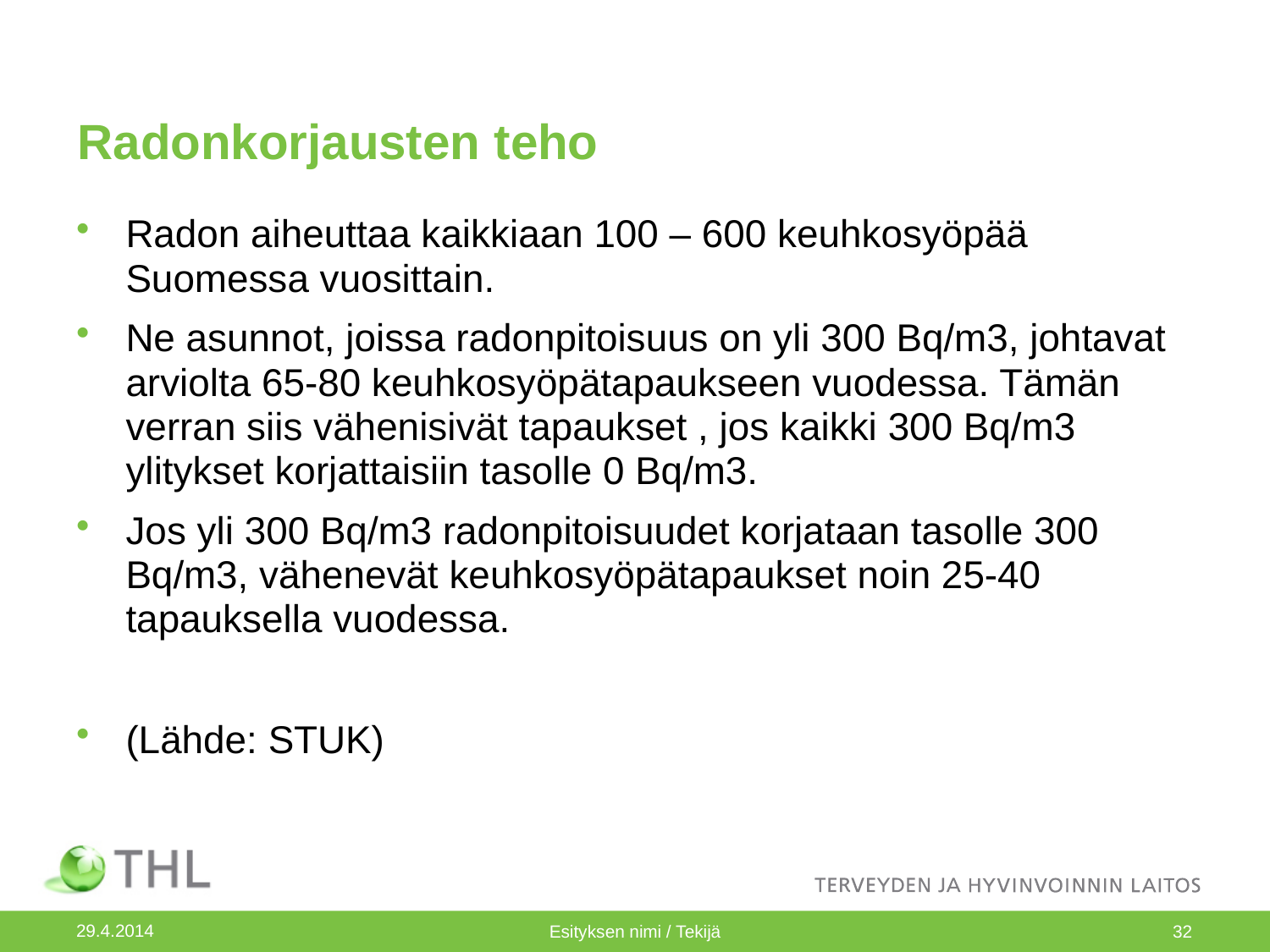

# Radonkorjausten teho
Radon aiheuttaa kaikkiaan 100 – 600 keuhkosyöpää Suomessa vuosittain.
Ne asunnot, joissa radonpitoisuus on yli 300 Bq/m3, johtavat arviolta 65-80 keuhkosyöpätapaukseen vuodessa. Tämän verran siis vähenisivät tapaukset , jos kaikki 300 Bq/m3 ylitykset korjattaisiin tasolle 0 Bq/m3.
Jos yli 300 Bq/m3 radonpitoisuudet korjataan tasolle 300 Bq/m3, vähenevät keuhkosyöpätapaukset noin 25-40 tapauksella vuodessa.

(Lähde: STUK)
29.4.2014
Esityksen nimi / Tekijä
32